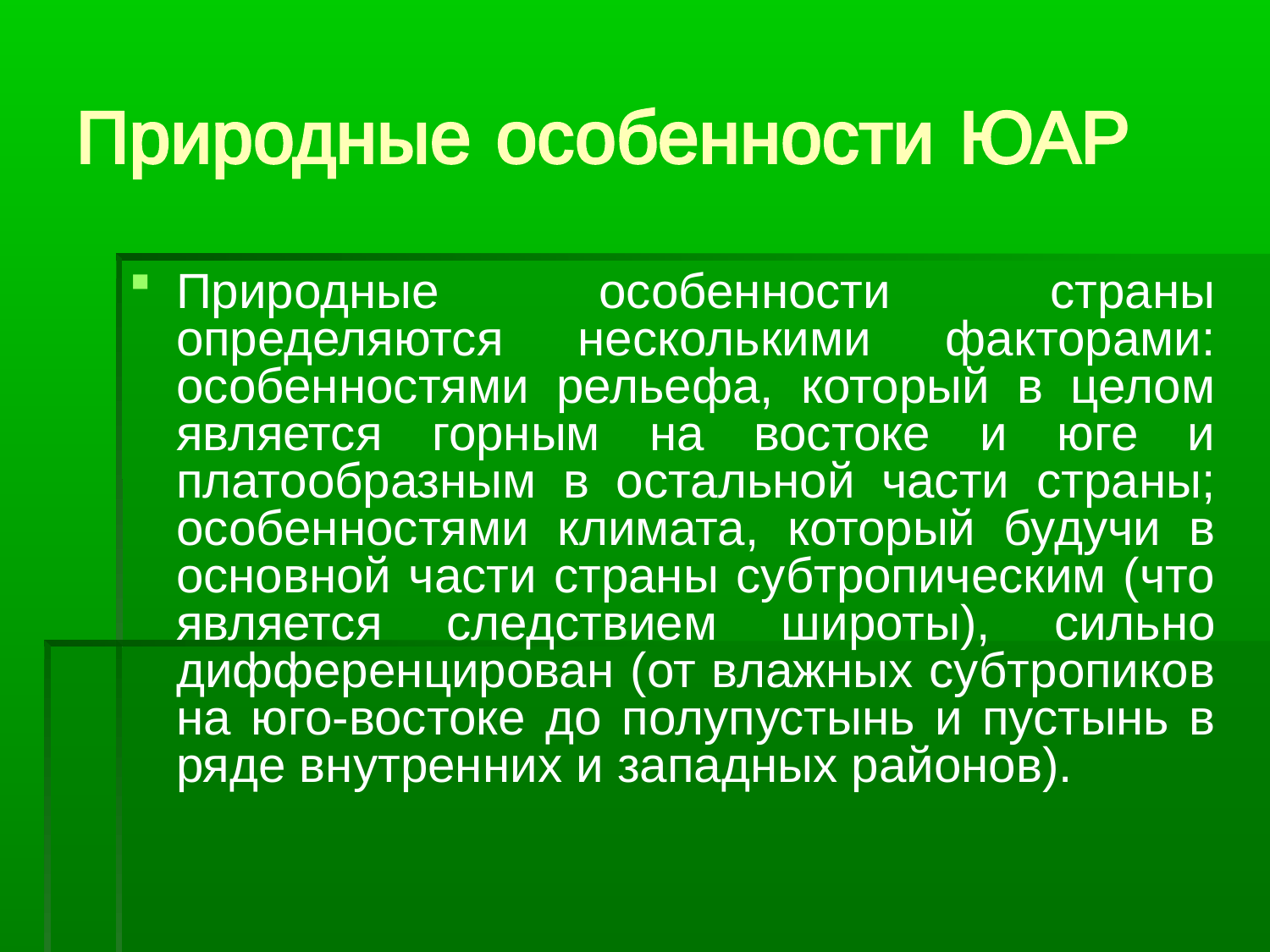

Природные особенности ЮАР
Природные особенности страны определяются несколькими факторами: особенностями рельефа, который в целом является горным на востоке и юге и платообразным в остальной части страны; особенностями климата, который будучи в основной части страны субтропическим (что является следствием широты), сильно дифференцирован (от влажных субтропиков на юго-востоке до полупустынь и пустынь в ряде внутренних и западных районов).